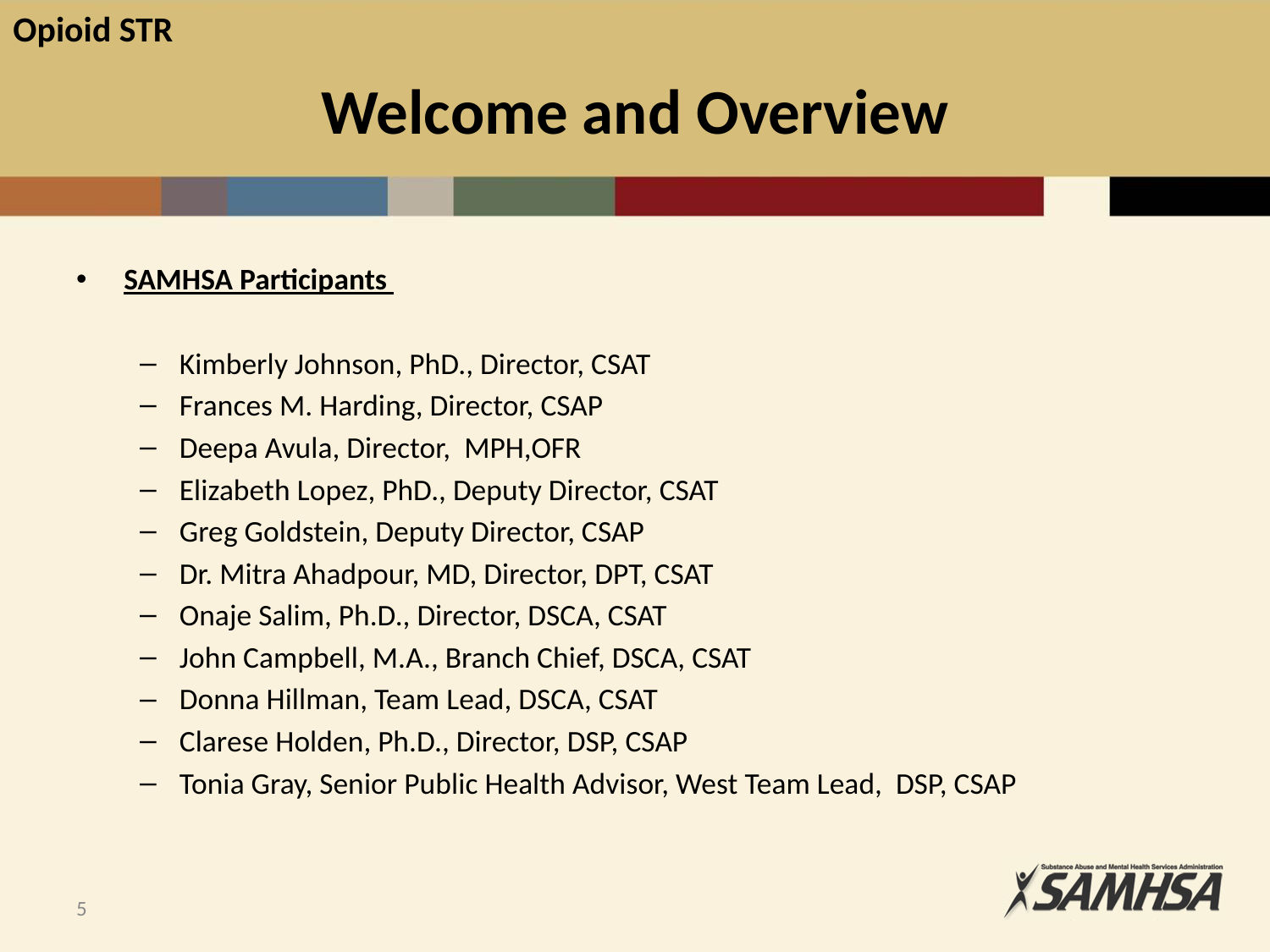

# Welcome and Overview
SAMHSA Participants

Kimberly Johnson, PhD., Director, CSAT
Frances M. Harding, Director, CSAP
Deepa Avula, Director,  MPH,OFR
Elizabeth Lopez, PhD., Deputy Director, CSAT
Greg Goldstein, Deputy Director, CSAP
Dr. Mitra Ahadpour, MD, Director, DPT, CSAT
Onaje Salim, Ph.D., Director, DSCA, CSAT
John Campbell, M.A., Branch Chief, DSCA, CSAT
Donna Hillman, Team Lead, DSCA, CSAT
Clarese Holden, Ph.D., Director, DSP, CSAP
Tonia Gray, Senior Public Health Advisor, West Team Lead,  DSP, CSAP

5